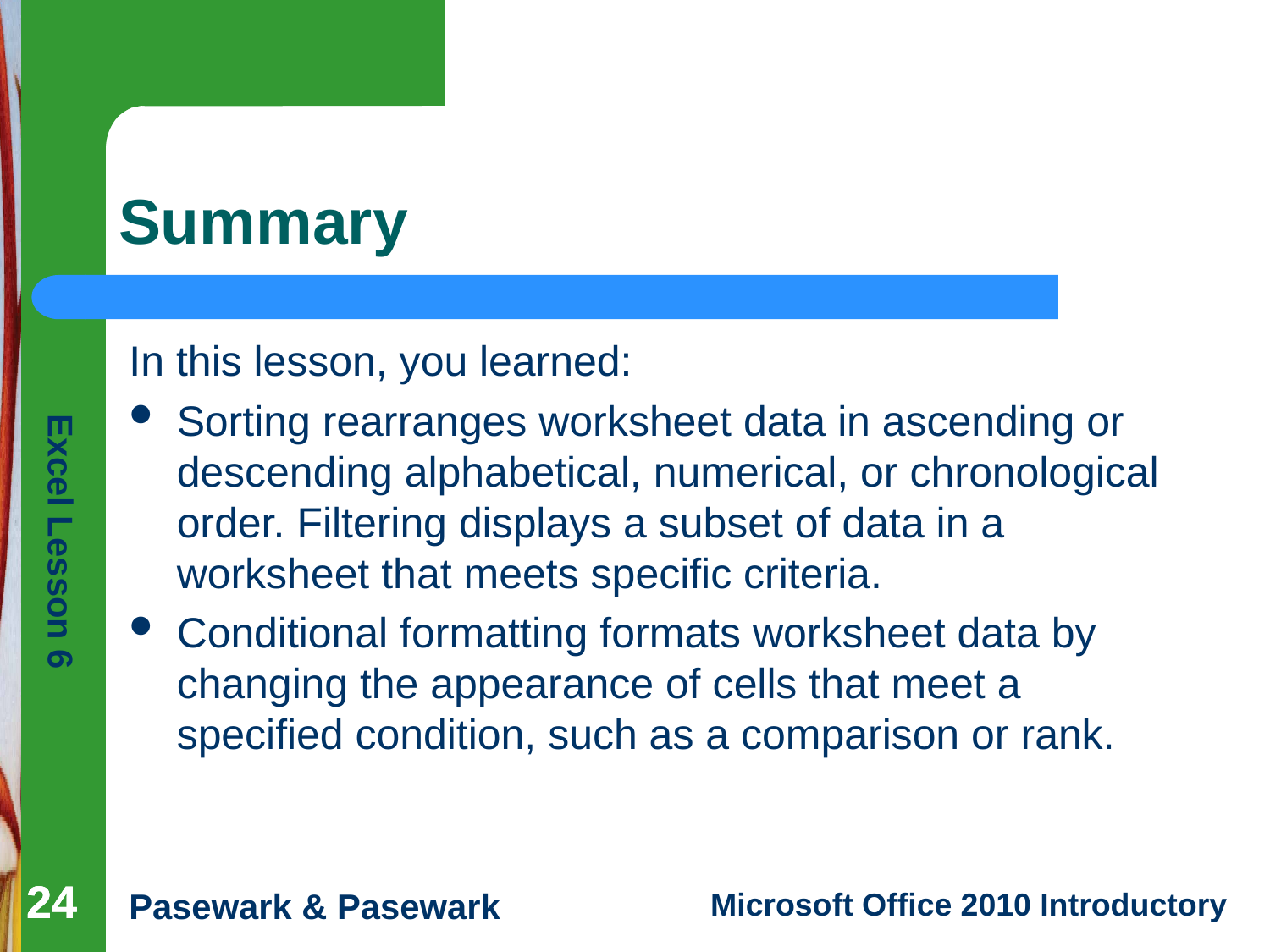

# Summary
In this lesson, you learned:
Sorting rearranges worksheet data in ascending or descending alphabetical, numerical, or chronological order. Filtering displays a subset of data in a worksheet that meets specific criteria.
Conditional formatting formats worksheet data by changing the appearance of cells that meet a specified condition, such as a comparison or rank.

24
24
24